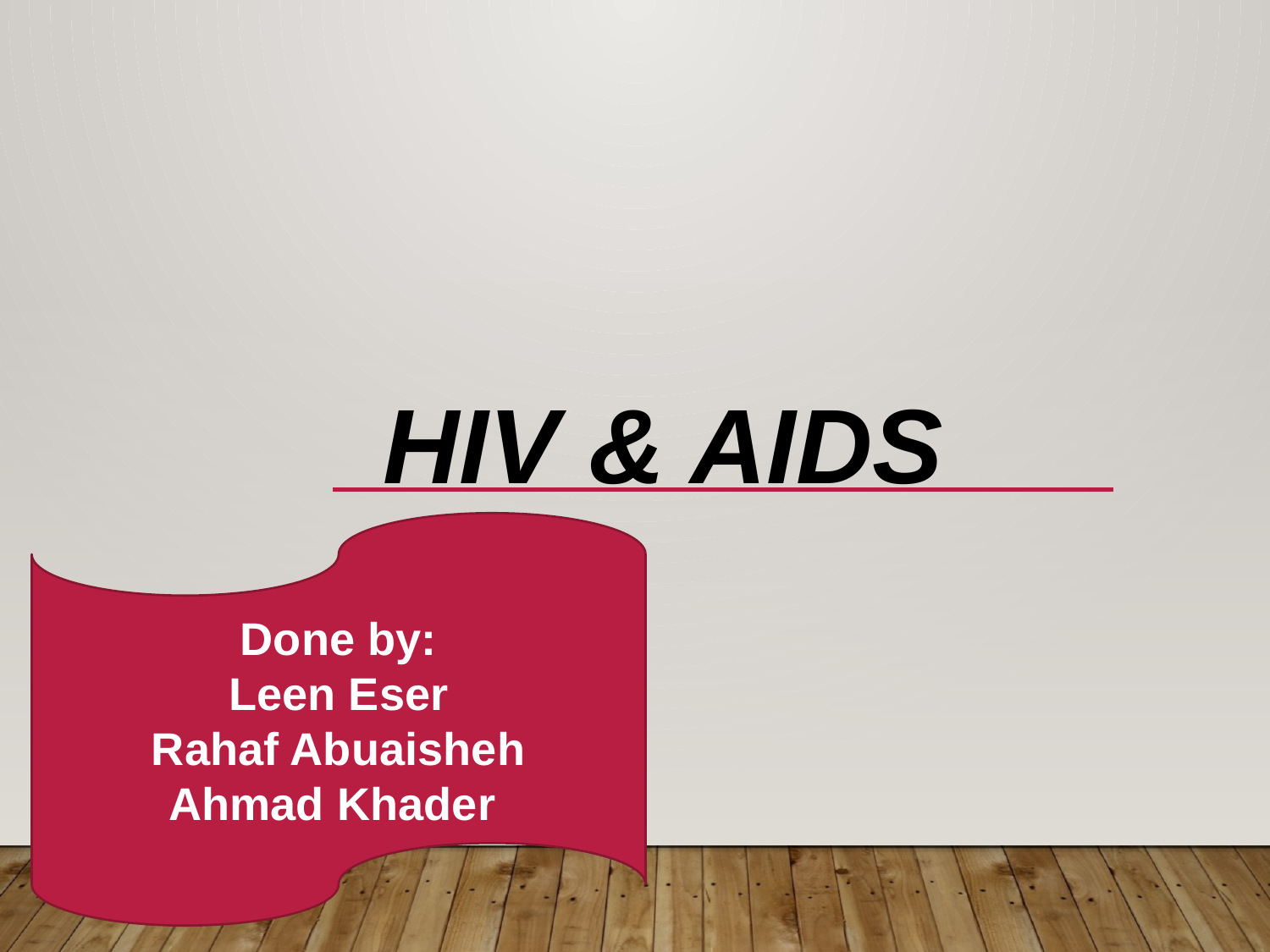

# HIV & AIDS

Done by:
Leen Eser
Rahaf Abuaisheh
Ahmad Khader